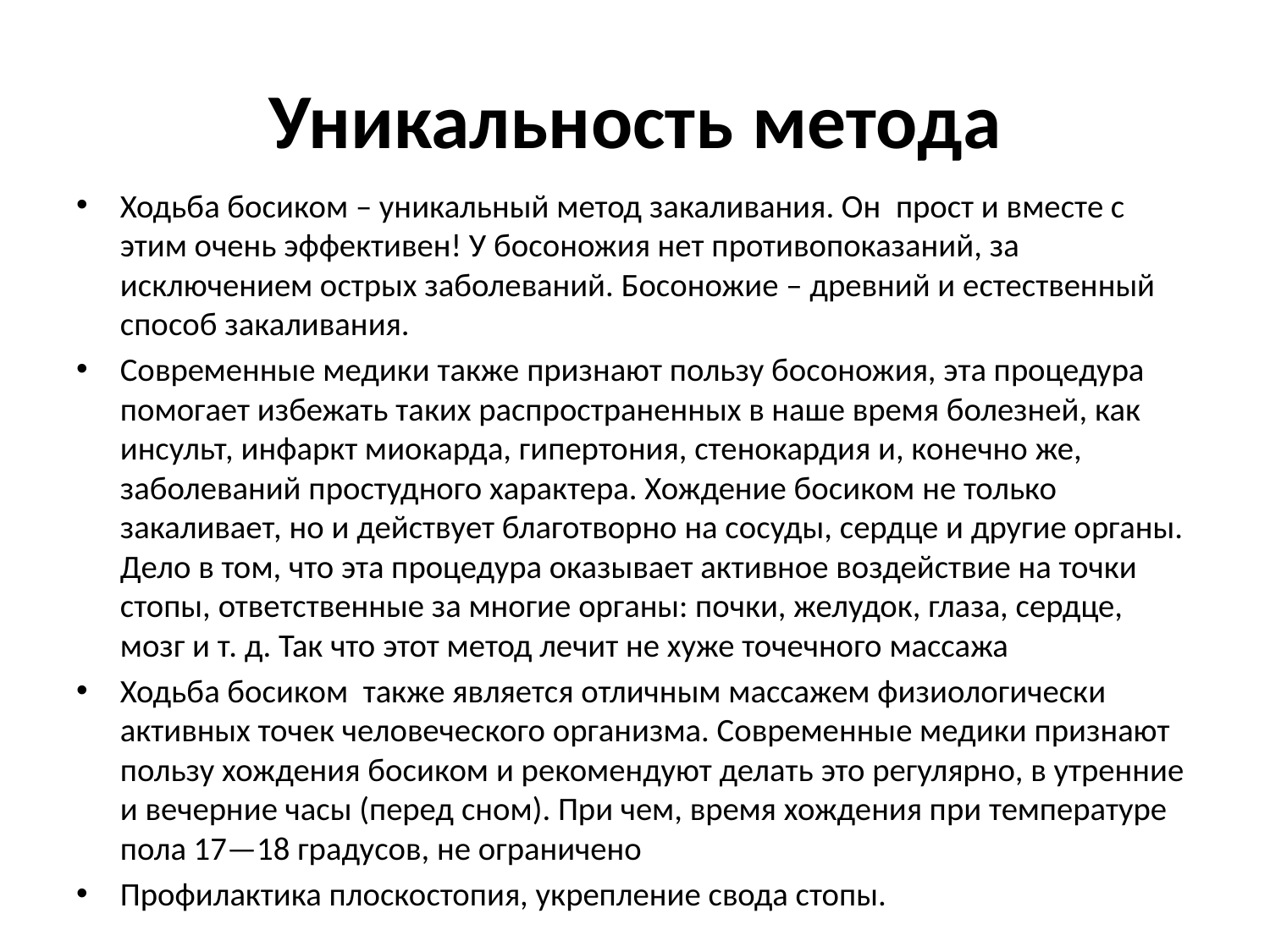

# Уникальность метода
Ходьба босиком – уникальный метод закаливания. Он  прост и вместе с этим очень эффективен! У босоножия нет противопоказаний, за исключением острых заболеваний. Босоножие – древний и естественный способ закаливания.
Современные медики также признают пользу босоножия, эта процедура помогает избежать таких распространенных в наше время болезней, как инсульт, инфаркт миокарда, гипертония, стенокардия и, конечно же, заболеваний простудного характера. Хождение босиком не только закаливает, но и действует благотворно на сосуды, сердце и другие органы. Дело в том, что эта процедура оказывает активное воздействие на точки стопы, ответственные за многие органы: почки, желудок, глаза, сердце, мозг и т. д. Так что этот метод лечит не хуже точечного массажа
Ходьба босиком  также является отличным массажем физиологически активных точек человеческого организма. Современные медики признают пользу хождения босиком и рекомендуют делать это регулярно, в утренние и вечерние часы (перед сном). При чем, время хождения при температуре пола 17—18 градусов, не ограничено
Профилактика плоскостопия, укрепление свода стопы.